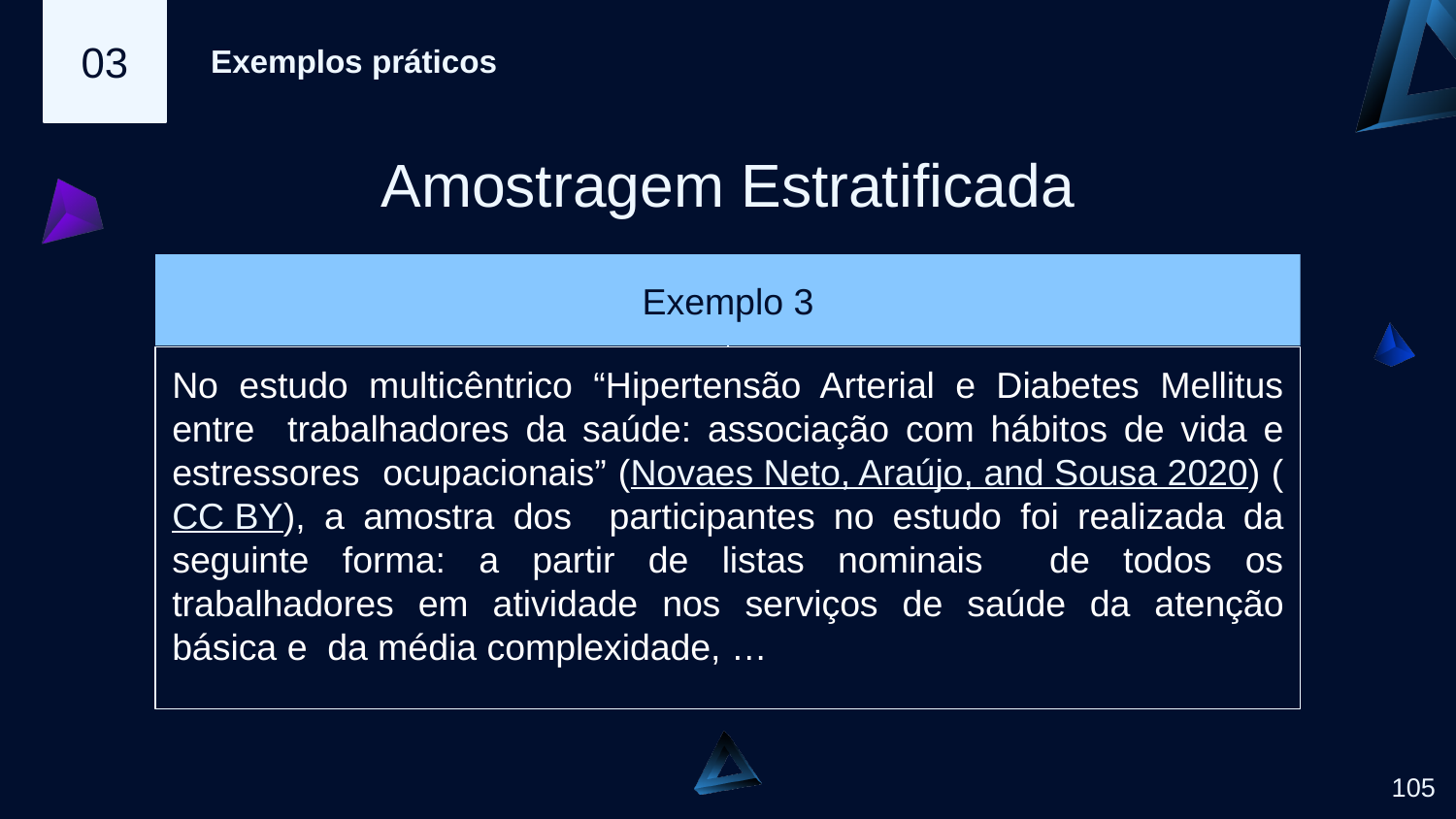

03
Exemplos práticos
Amostragem Estratificada
# Exemplo 3
No estudo multicêntrico “Hipertensão Arterial e Diabetes Mellitus entre  trabalhadores da saúde: associação com hábitos de vida e estressores  ocupacionais” (Novaes Neto, Araújo, and Sousa 2020) (CC BY), a amostra dos  participantes no estudo foi realizada da seguinte forma: a partir de listas nominais  de todos os trabalhadores em atividade nos serviços de saúde da atenção básica e  da média complexidade, …
105